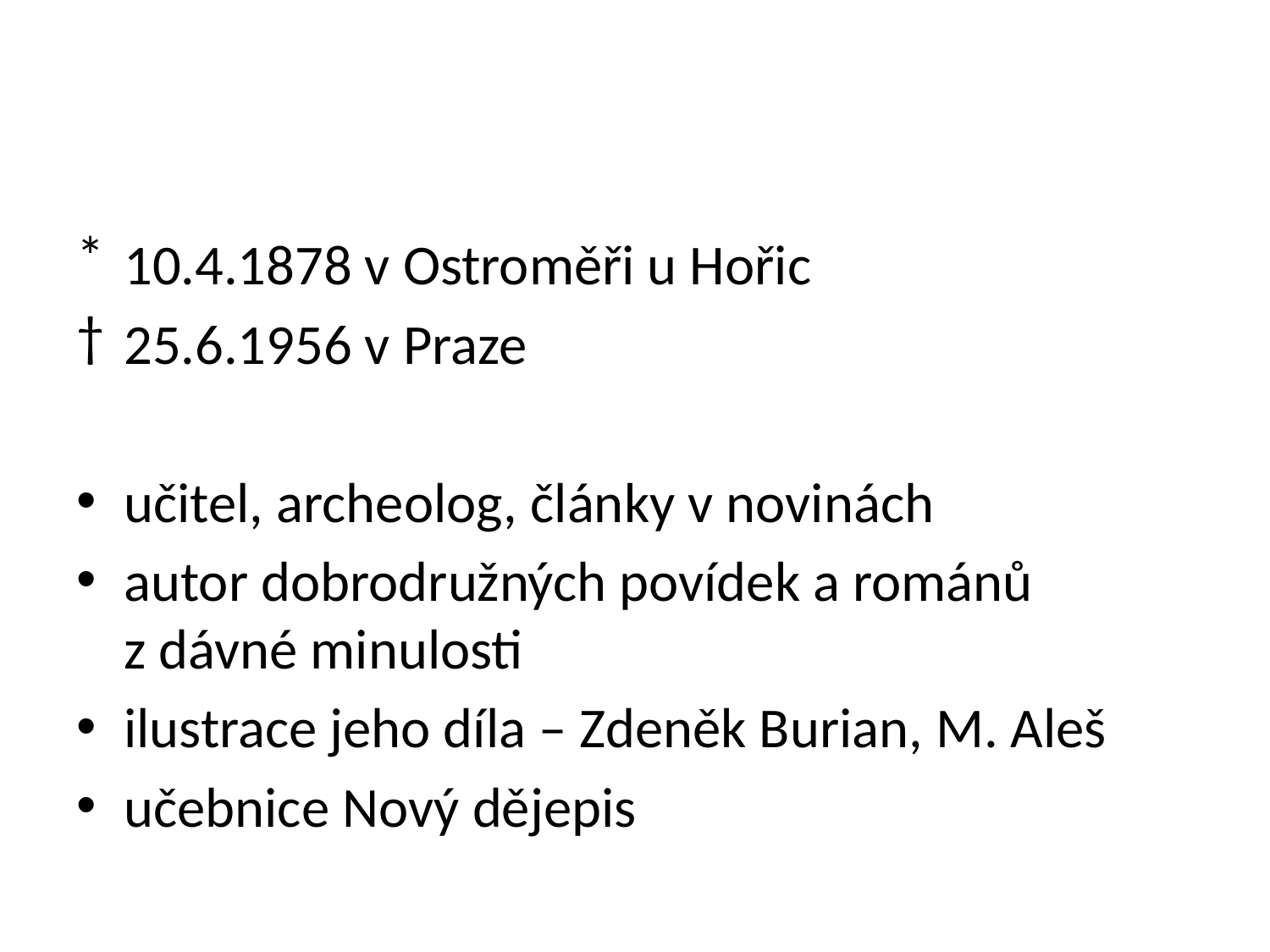

10.4.1878 v Ostroměři u Hořic
25.6.1956 v Praze

učitel, archeolog, články v novinách
autor dobrodružných povídek a románů
z dávné minulosti
ilustrace jeho díla – Zdeněk Burian, M. Aleš
učebnice Nový dějepis